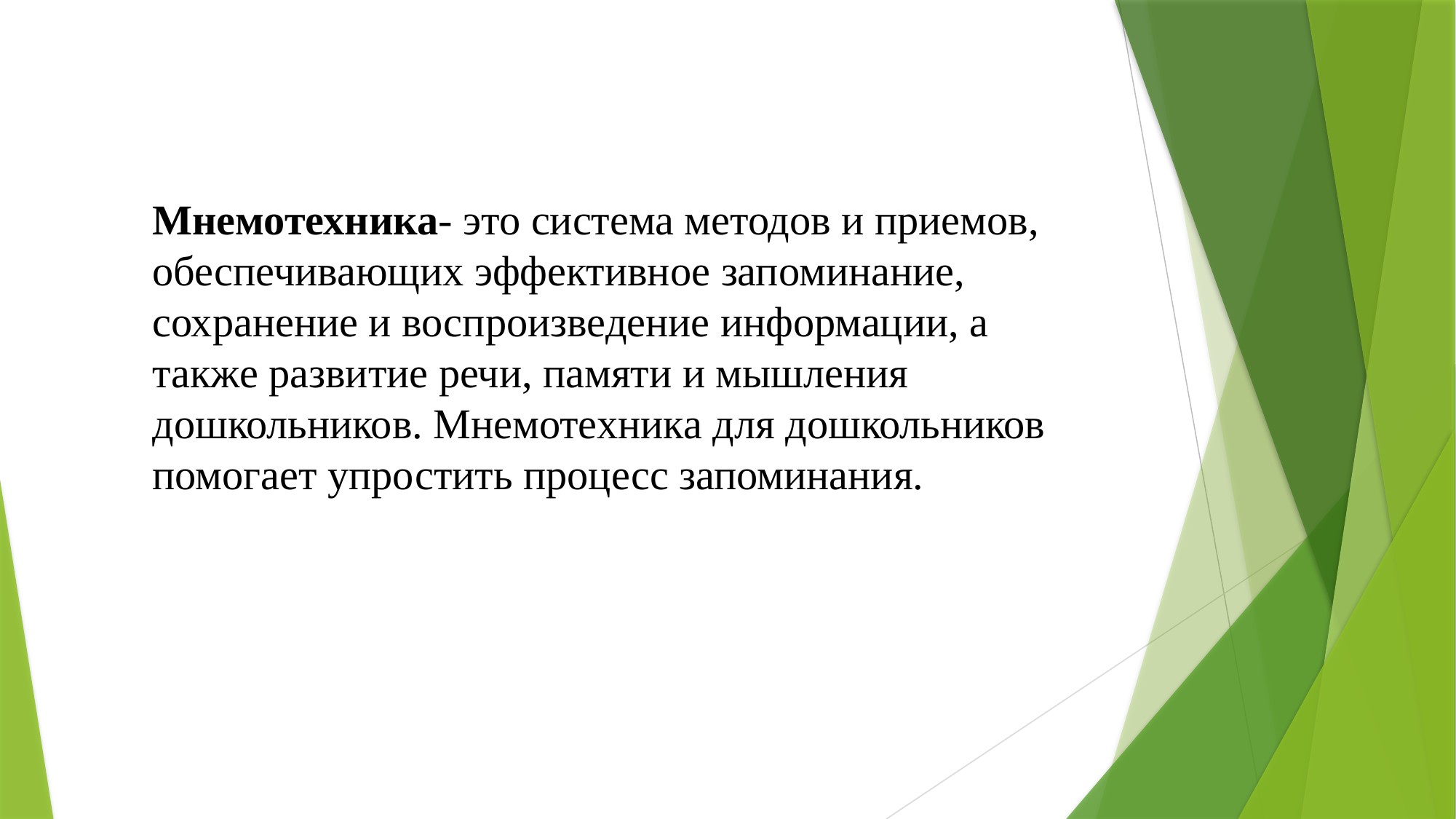

Мнемотехника- это система методов и приемов, обеспечивающих эффективное запоминание, сохранение и воспроизведение информации, а также развитие речи, памяти и мышления дошкольников. Мнемотехника для дошкольников помогает упростить процесс запоминания.